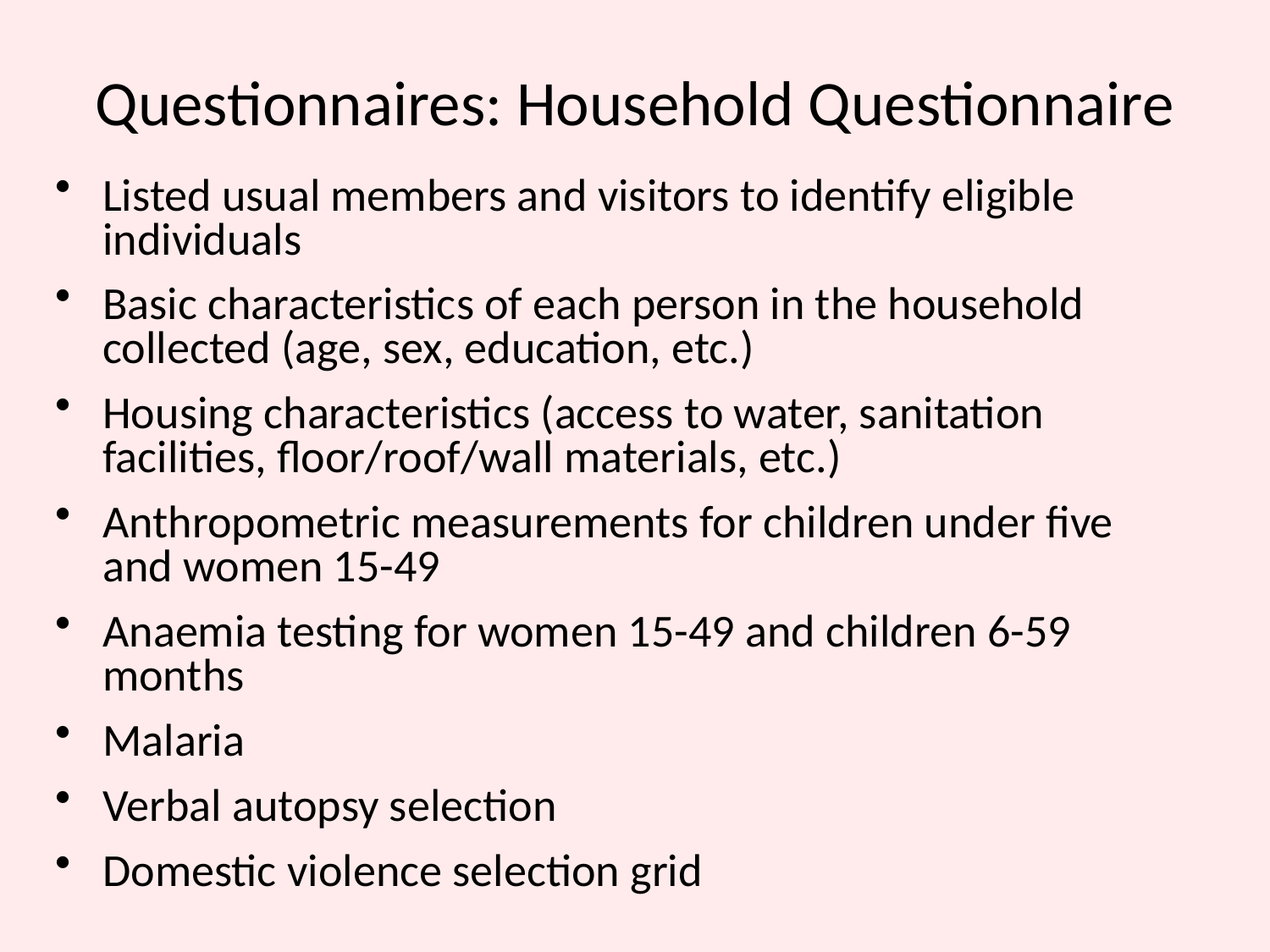

# Questionnaires: Household Questionnaire
Listed usual members and visitors to identify eligible individuals
Basic characteristics of each person in the household collected (age, sex, education, etc.)
Housing characteristics (access to water, sanitation facilities, floor/roof/wall materials, etc.)
Anthropometric measurements for children under five and women 15-49
Anaemia testing for women 15-49 and children 6-59 months
Malaria
Verbal autopsy selection
Domestic violence selection grid